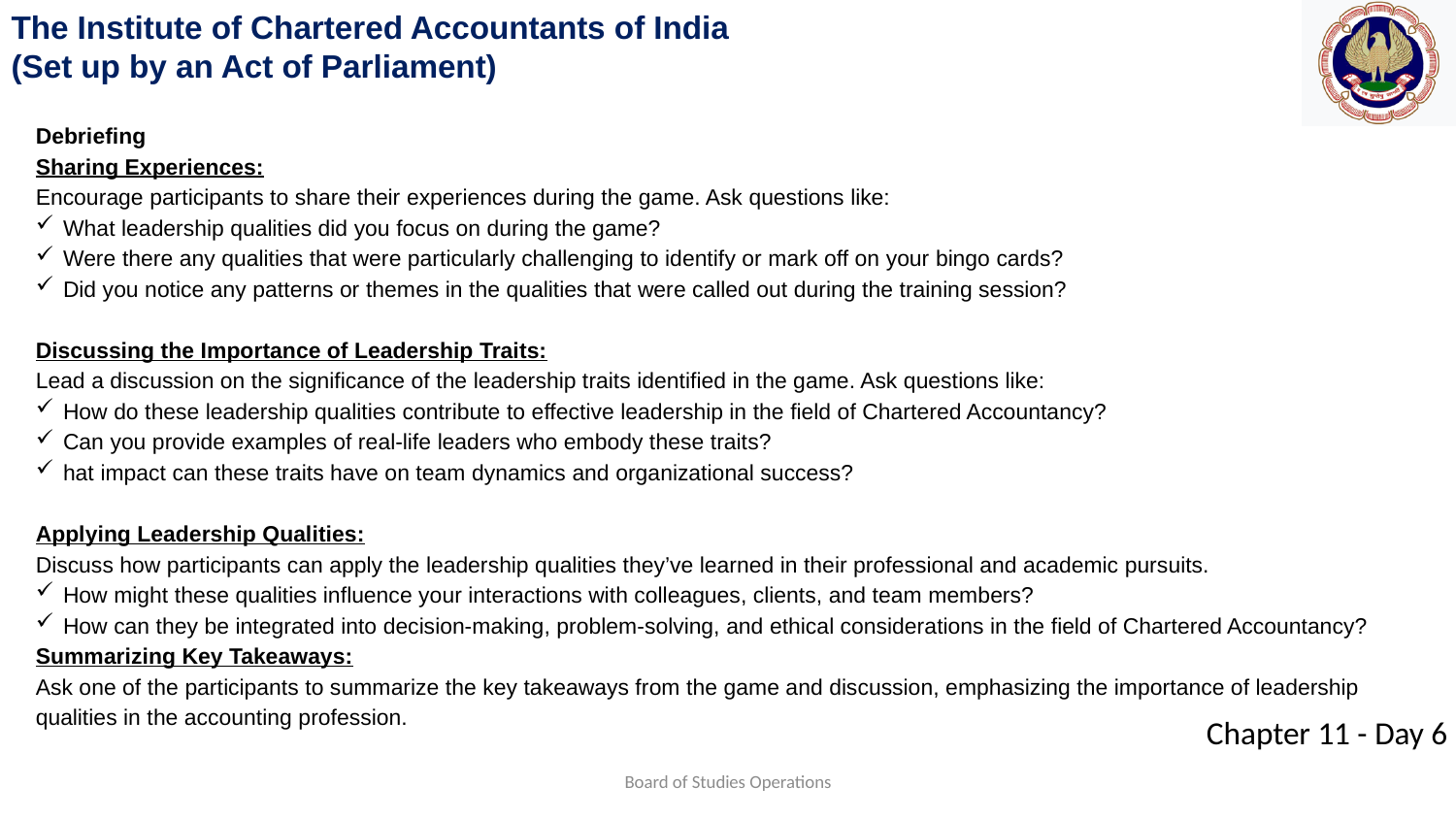

Debriefing
Sharing Experiences:
Encourage participants to share their experiences during the game. Ask questions like:
What leadership qualities did you focus on during the game?
Were there any qualities that were particularly challenging to identify or mark off on your bingo cards?
Did you notice any patterns or themes in the qualities that were called out during the training session?

Discussing the Importance of Leadership Traits:
Lead a discussion on the significance of the leadership traits identified in the game. Ask questions like:
How do these leadership qualities contribute to effective leadership in the field of Chartered Accountancy?
Can you provide examples of real-life leaders who embody these traits?
hat impact can these traits have on team dynamics and organizational success?

Applying Leadership Qualities:
Discuss how participants can apply the leadership qualities they’ve learned in their professional and academic pursuits.
How might these qualities influence your interactions with colleagues, clients, and team members?
How can they be integrated into decision-making, problem-solving, and ethical considerations in the field of Chartered Accountancy?
Summarizing Key Takeaways:
Ask one of the participants to summarize the key takeaways from the game and discussion, emphasizing the importance of leadership qualities in the accounting profession.
Board of Studies Operations